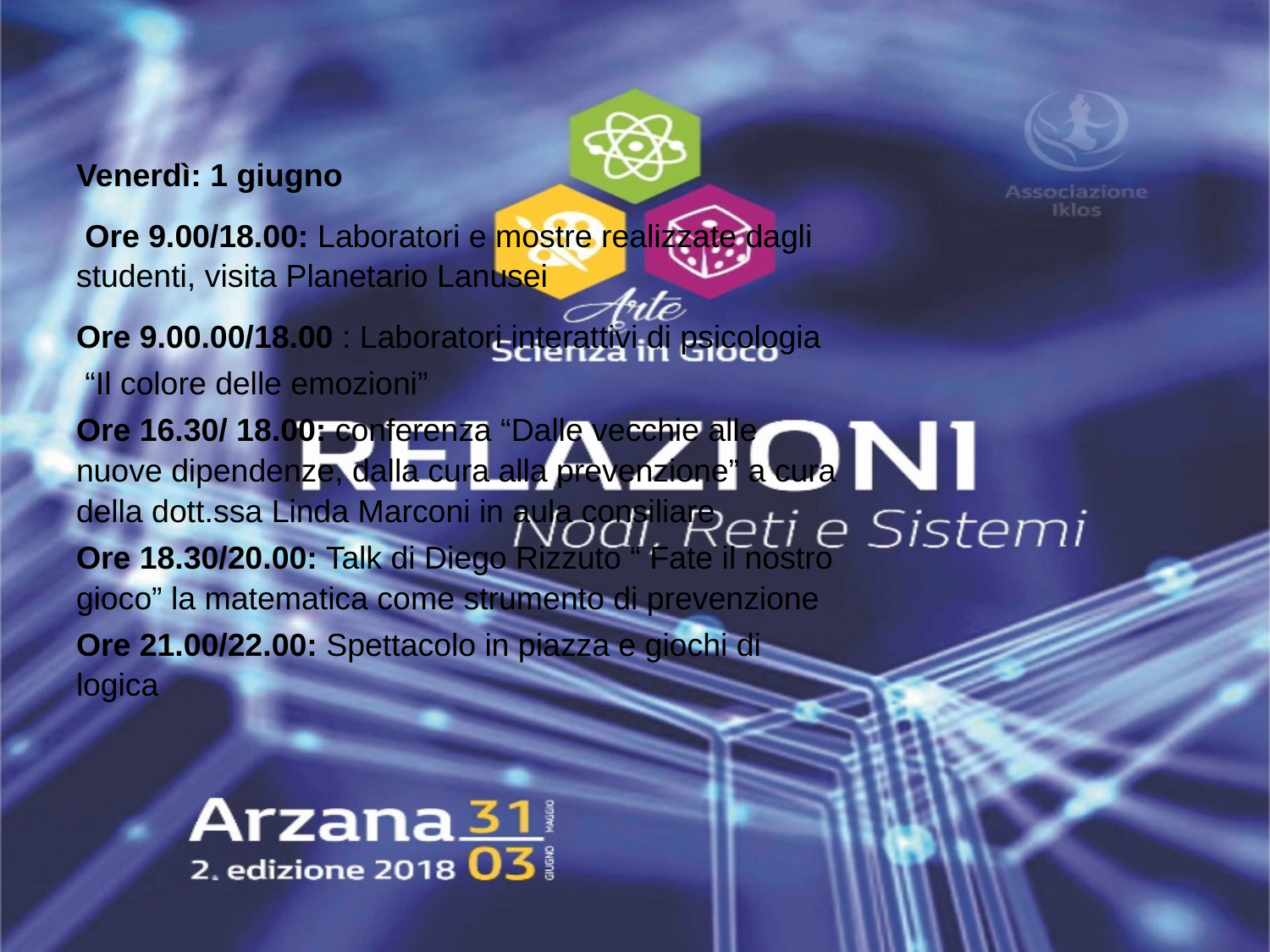

Venerdì: 1 giugno
 Ore 9.00/18.00: Laboratori e mostre realizzate dagli studenti, visita Planetario Lanusei
Ore 9.00.00/18.00 : Laboratori interattivi di psicologia
 “Il colore delle emozioni”
Ore 16.30/ 18.00: conferenza “Dalle vecchie alle nuove dipendenze, dalla cura alla prevenzione” a cura della dott.ssa Linda Marconi in aula consiliare
Ore 18.30/20.00: Talk di Diego Rizzuto “ Fate il nostro gioco” la matematica come strumento di prevenzione
Ore 21.00/22.00: Spettacolo in piazza e giochi di logica